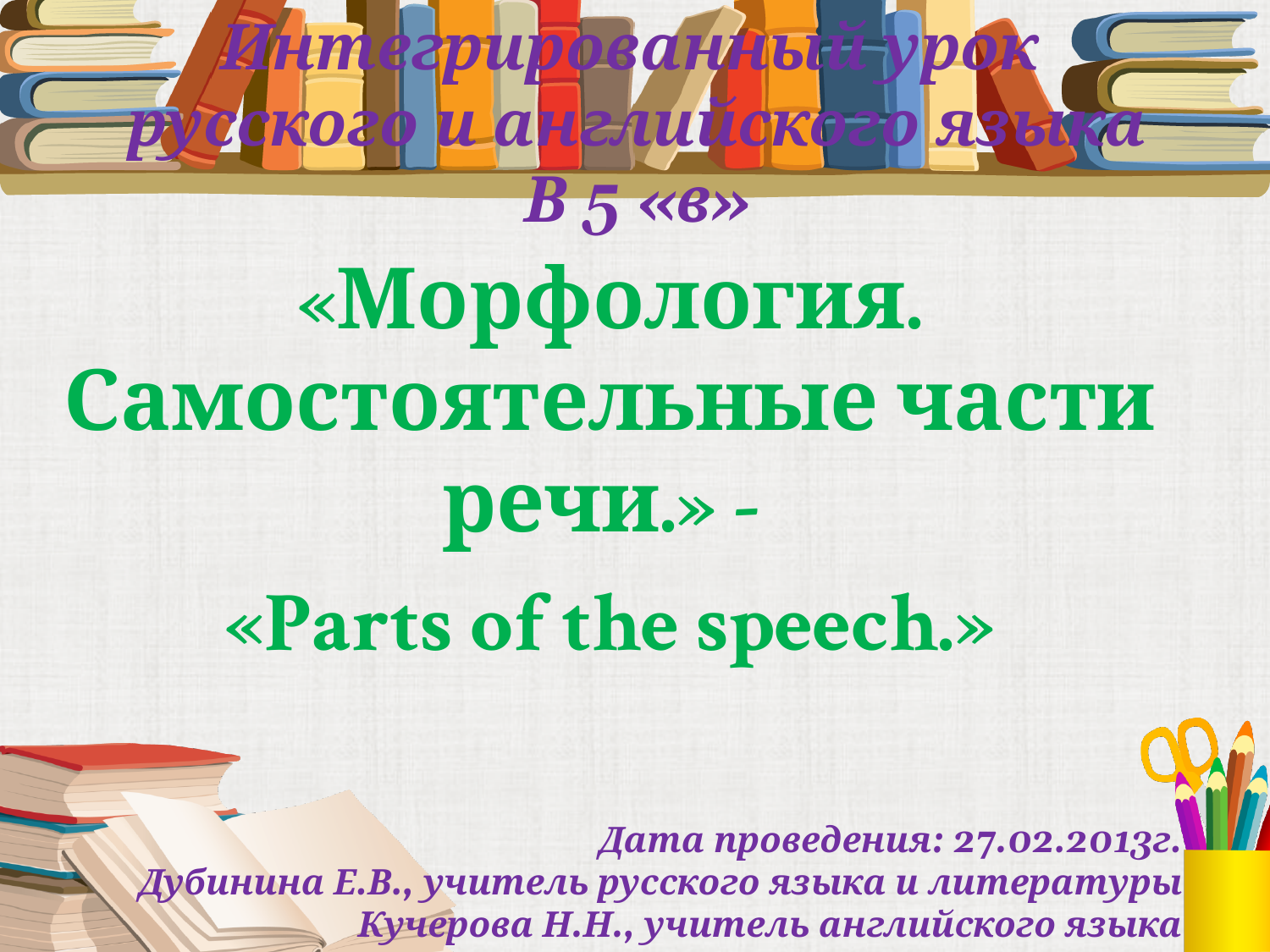

Интегрированный урок
русского и английского языка
В 5 «в»
«Морфология. Самостоятельные части речи.» -
«Parts of the speech.»
Дата проведения: 27.02.2013г.
Дубинина Е.В., учитель русского языка и литературы
Кучерова Н.Н., учитель английского языка